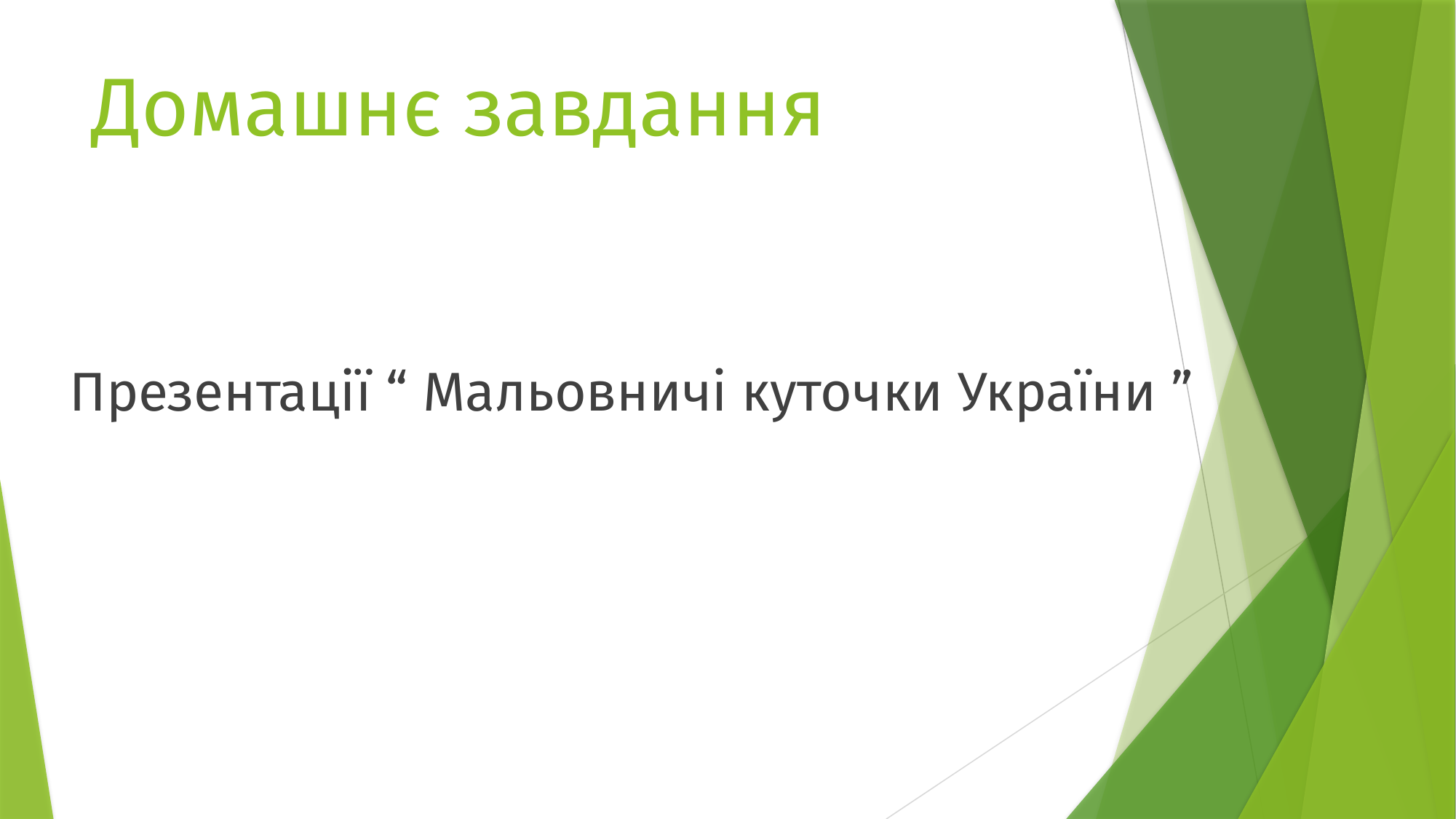

# Домашнє завдання
     Презентації “ Мальовничі куточки України ”